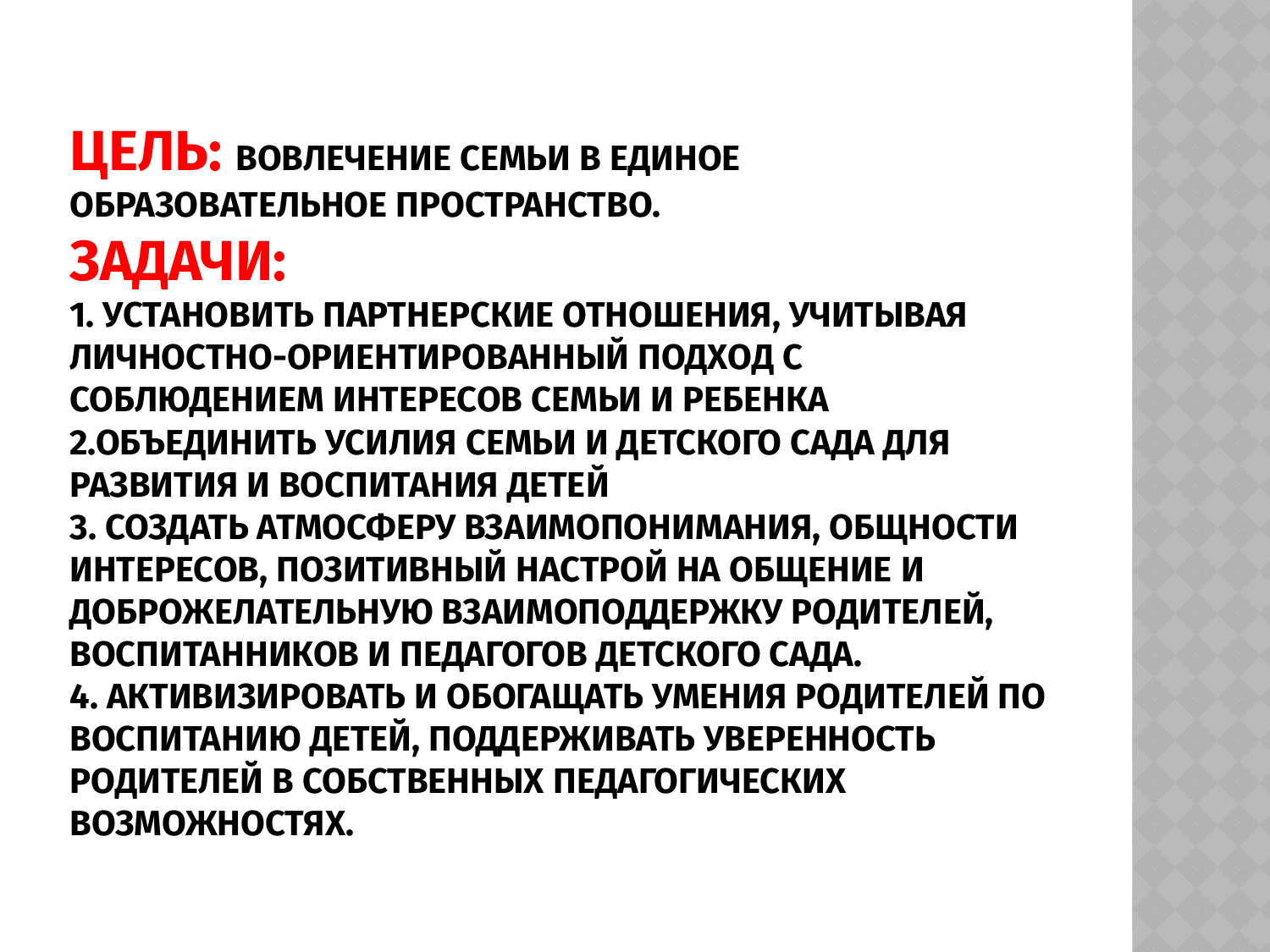

# цель: вовлечение семьи в единое образовательное пространство.  задачи: 1. установить партнерские отношения, учитывая личностно-ориентированный подход с соблюдением интересов семьи и ребенка 2.объединить усилия семьи и детского сада для развития и воспитания детей 3. создать атмосферу взаимопонимания, общности интересов, позитивный настрой на общение и доброжелательную взаимоподдержку родителей, воспитанников и педагогов детского сада. 4. Активизировать и обогащать умения родителей по воспитанию детей, поддерживать уверенность родителей в собственных педагогических возможностях.